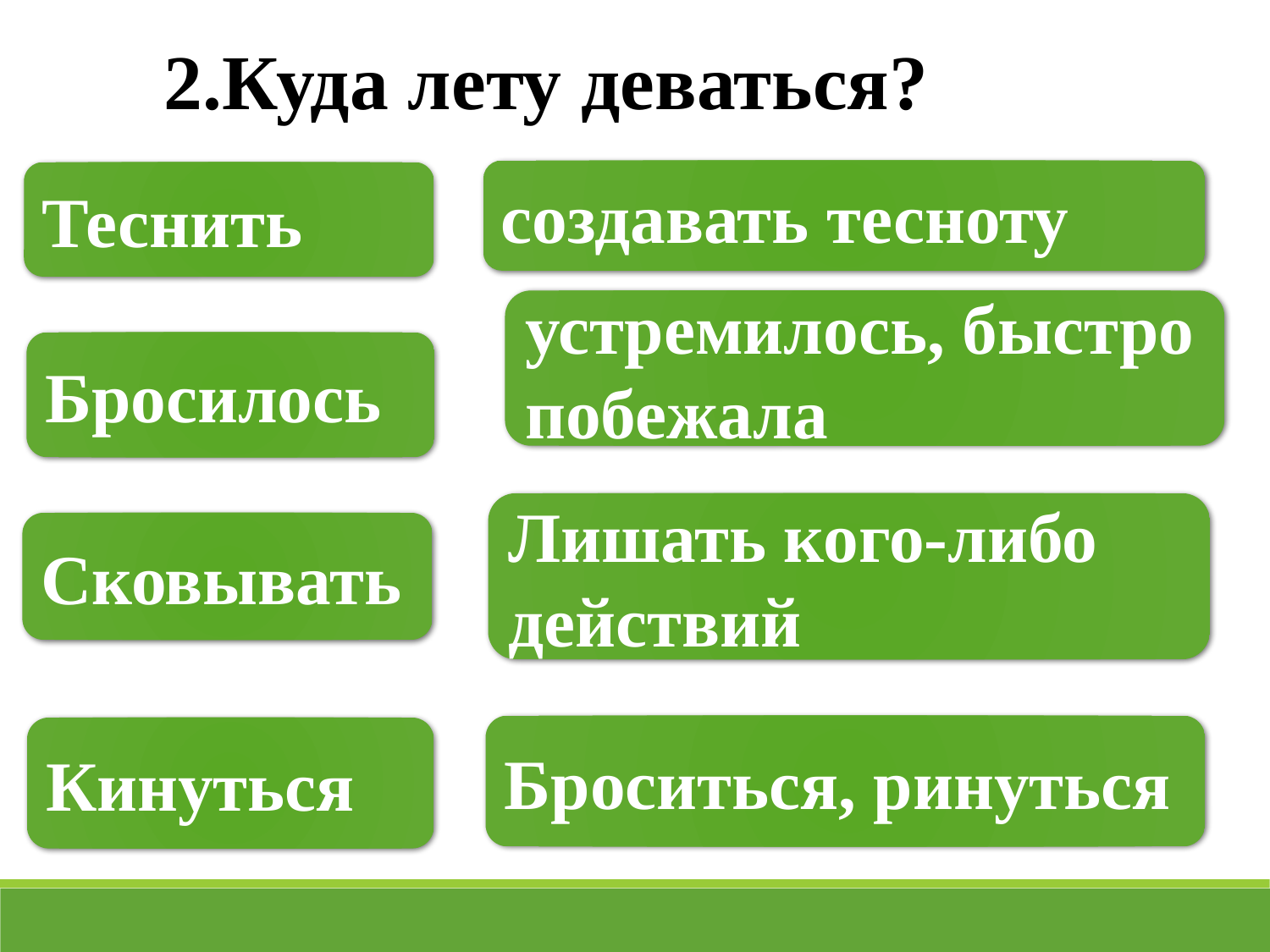

2.Куда лету деваться?
создавать тесноту
Теснить
устремилось, быстро побежала
Бросилось
Лишать кого-либо действий
Сковывать
Броситься, ринуться
Кинуться